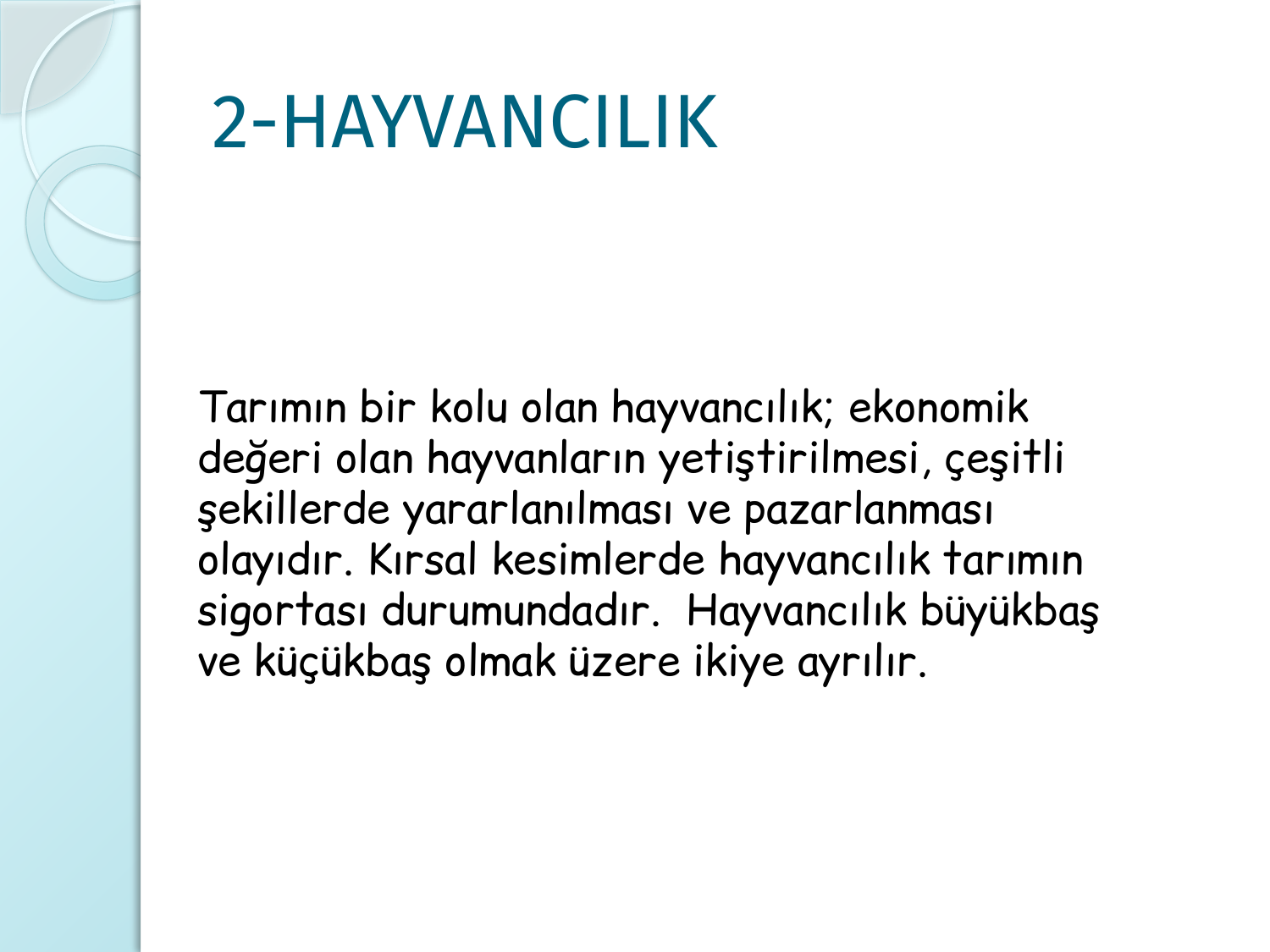

# 2-HAYVANCILIK
Tarımın bir kolu olan hayvancılık; ekonomik değeri olan hayvanların yetiştirilmesi, çeşitli şekillerde yararlanılması ve pazarlanması olayıdır. Kırsal kesimlerde hayvancılık tarımın sigortası durumundadır.  Hayvancılık büyükbaş ve küçükbaş olmak üzere ikiye ayrılır.